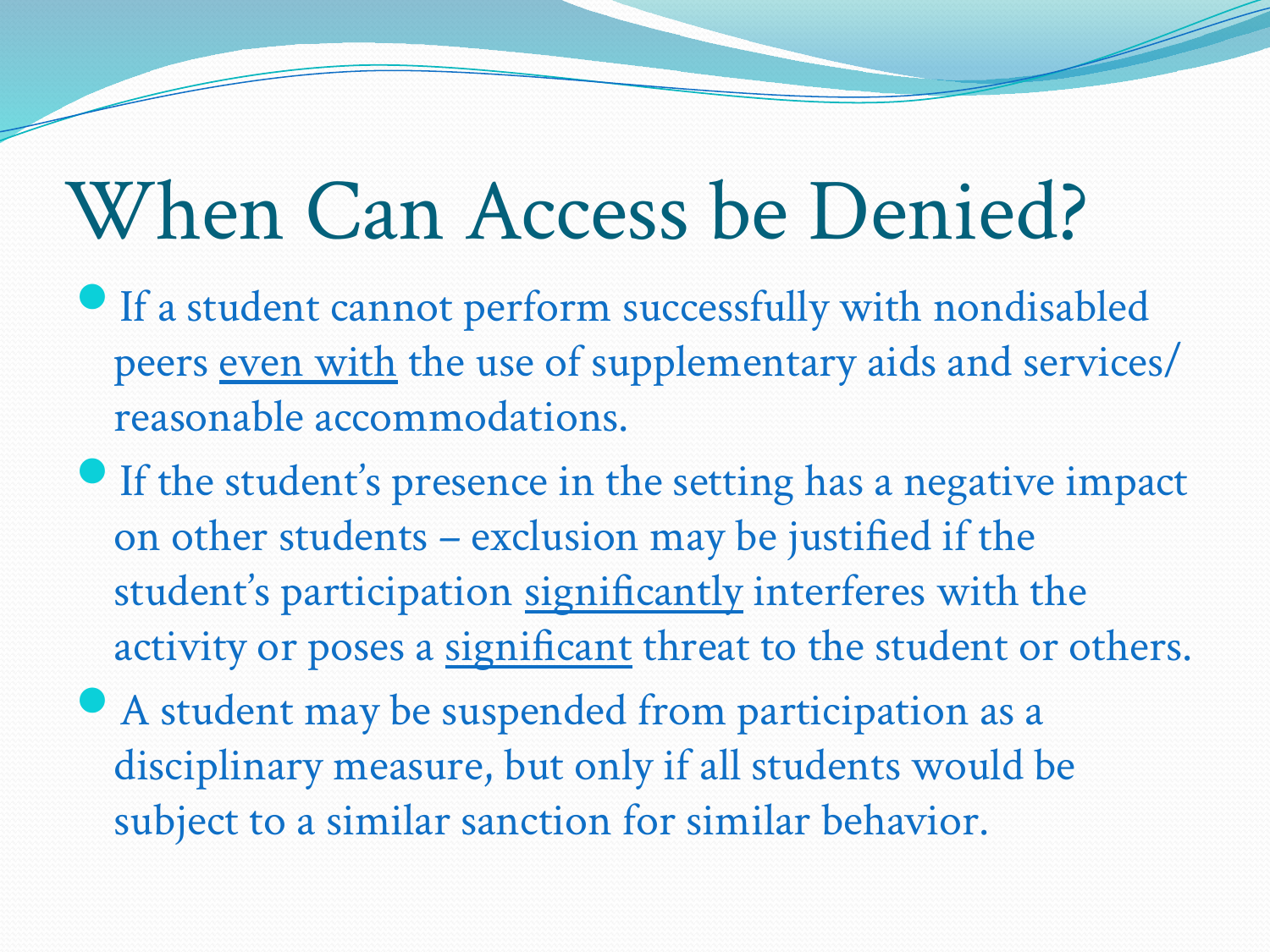

# When Can Access be Denied?
If a student cannot perform successfully with nondisabled peers even with the use of supplementary aids and services/ reasonable accommodations.
If the student’s presence in the setting has a negative impact on other students – exclusion may be justified if the student’s participation significantly interferes with the activity or poses a significant threat to the student or others.
A student may be suspended from participation as a disciplinary measure, but only if all students would be subject to a similar sanction for similar behavior.